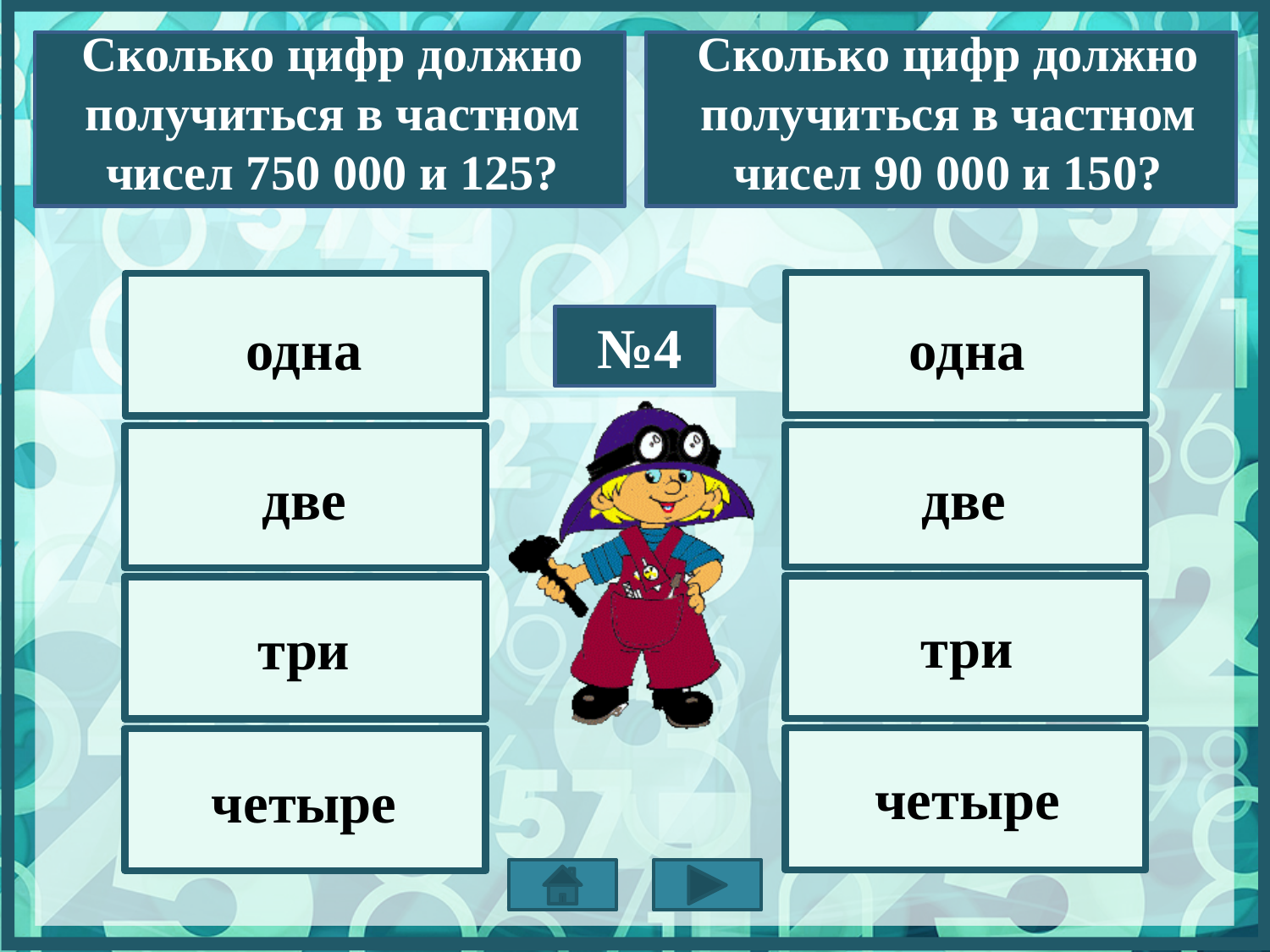

Сколько цифр должно получиться в частном чисел 90 000 и 150?
Сколько цифр должно получиться в частном чисел 750 000 и 125?
одна
одна
№4
две
две
три
три
четыре
четыре